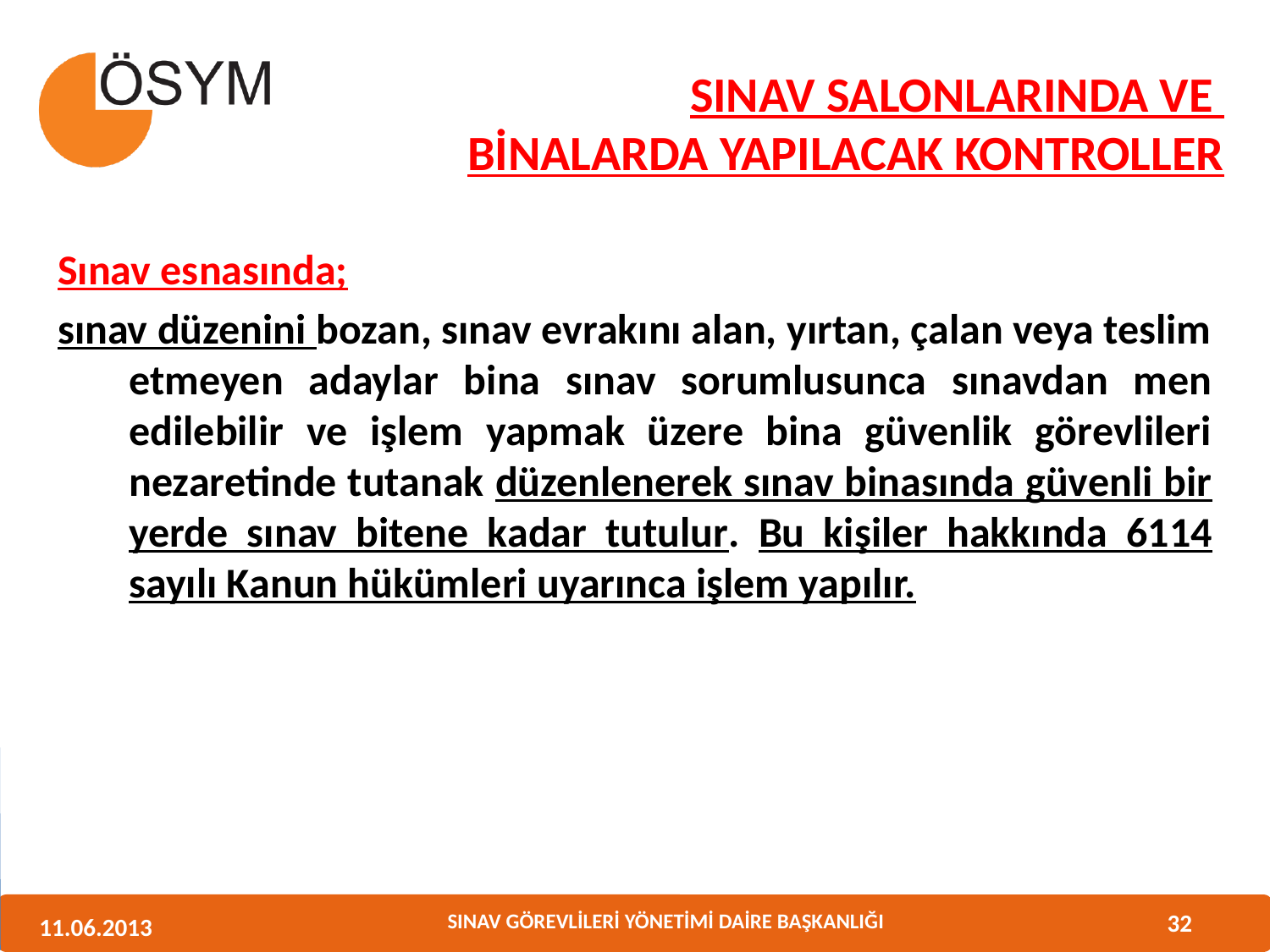

# SINAV SALONLARINDA VE BİNALARDA YAPILACAK KONTROLLER
Sınav esnasında;
sınav düzenini bozan, sınav evrakını alan, yırtan, çalan veya teslim etmeyen adaylar bina sınav sorumlusunca sınavdan men edilebilir ve işlem yapmak üzere bina güvenlik görevlileri nezaretinde tutanak düzenlenerek sınav binasında güvenli bir yerde sınav bitene kadar tutulur. Bu kişiler hakkında 6114 sayılı Kanun hükümleri uyarınca işlem yapılır.
32
11.06.2013